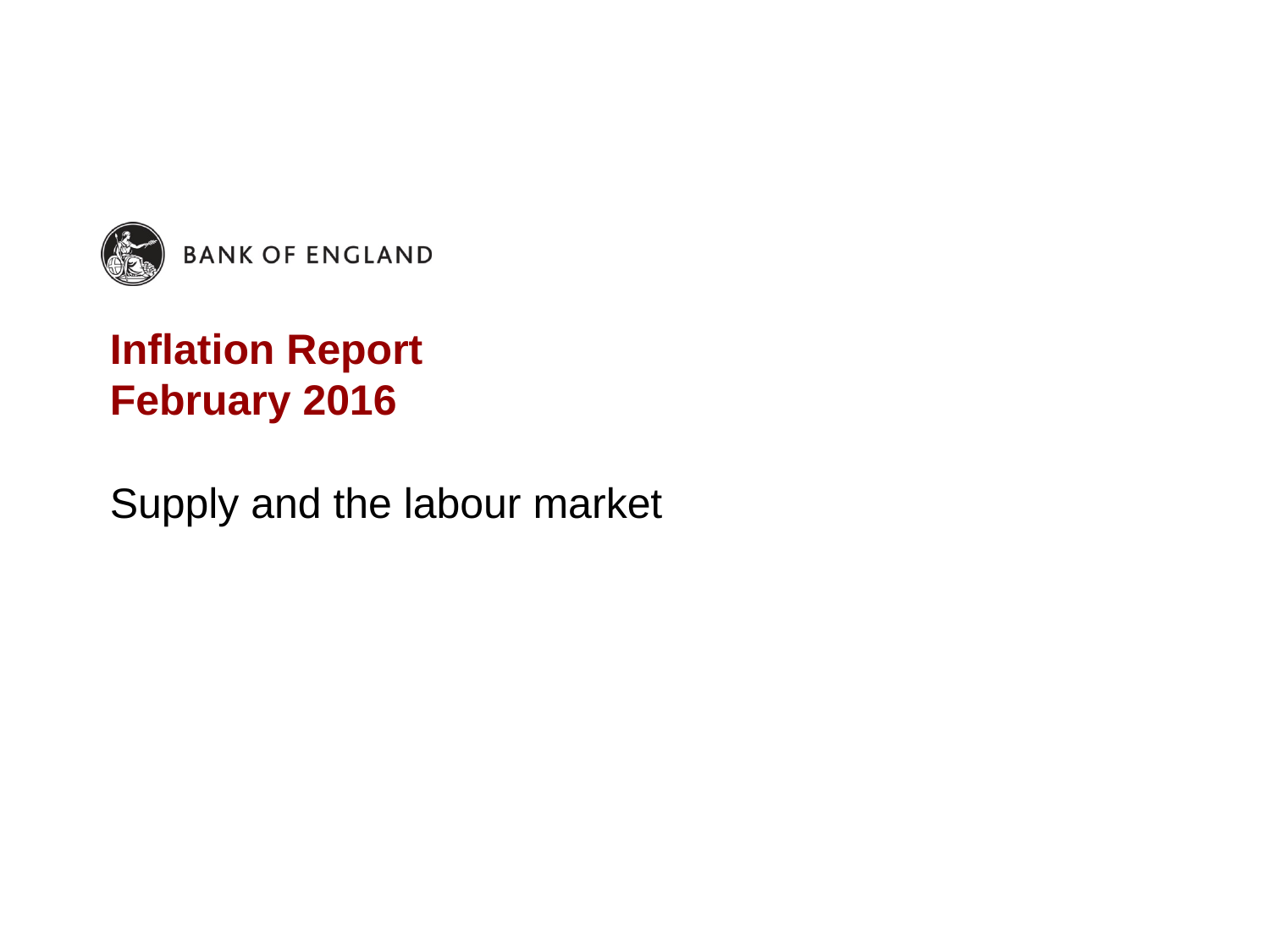

# Inflation Report February 2016
Supply and the labour market